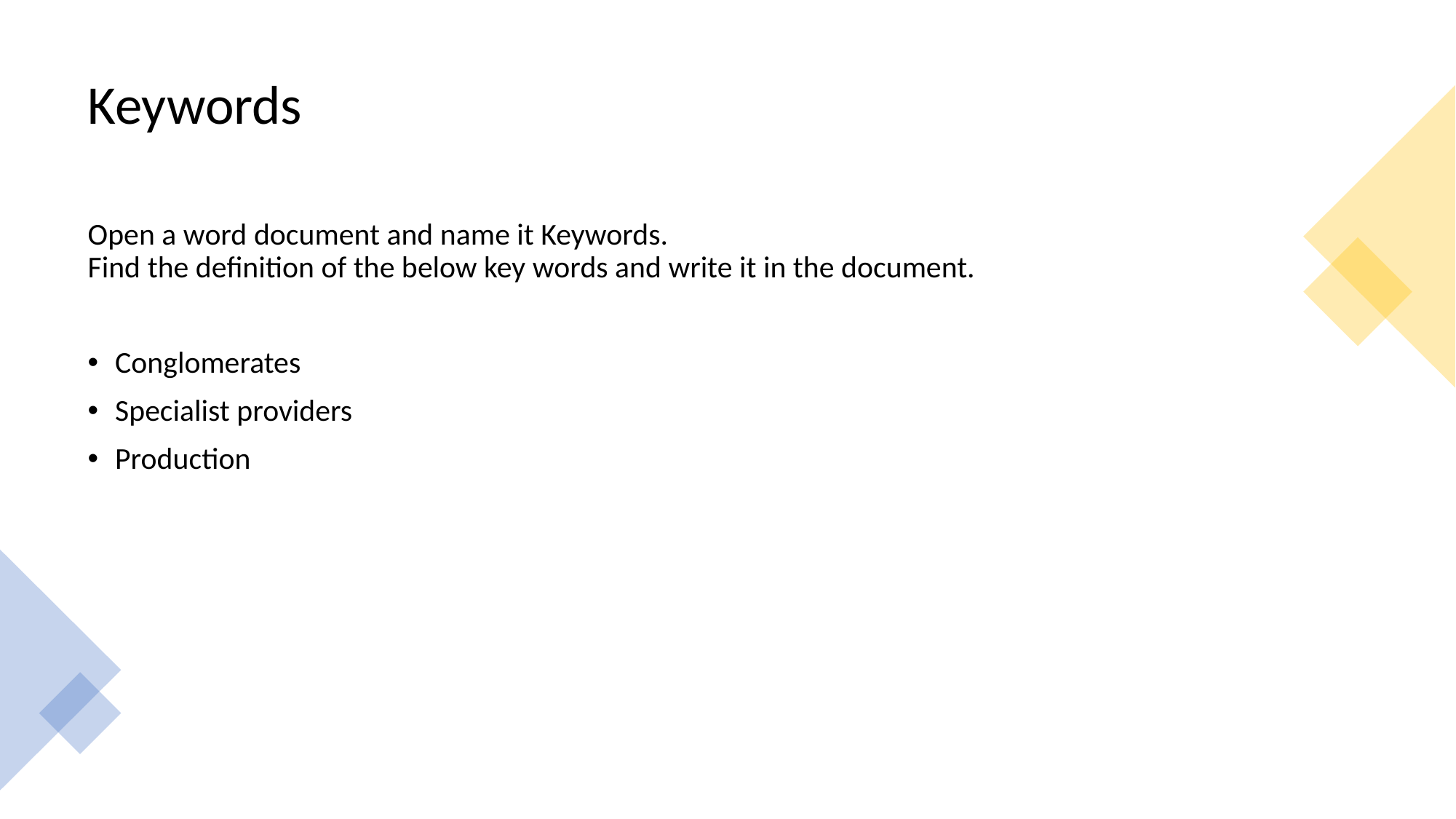

# Keywords

Open a word document and name it Keywords.
Find the definition of the below key words and write it in the document.

Conglomerates
Specialist providers
Production